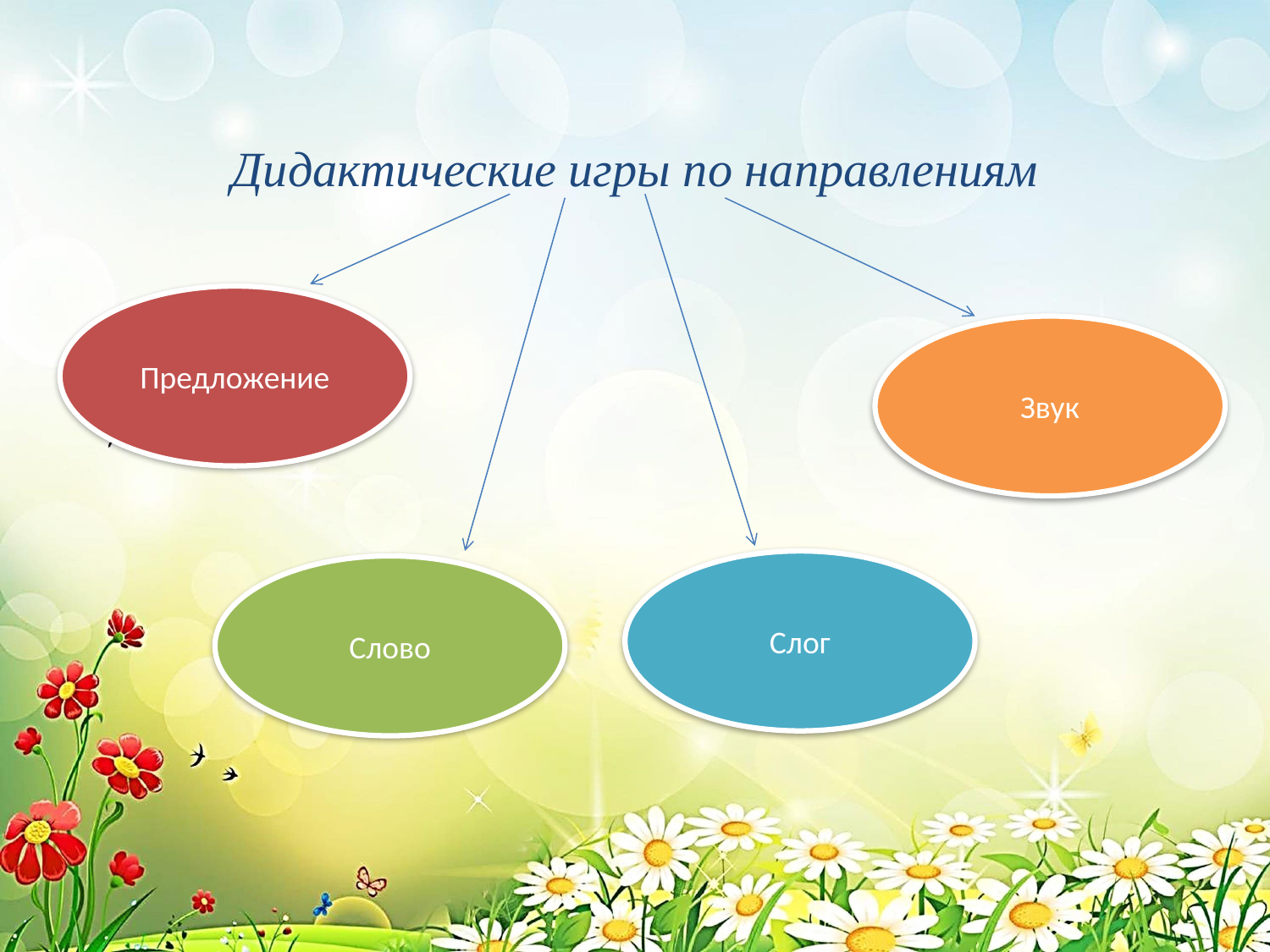

# Дидактические игры по направлениям
Предложение
Звук
Слог
Слово